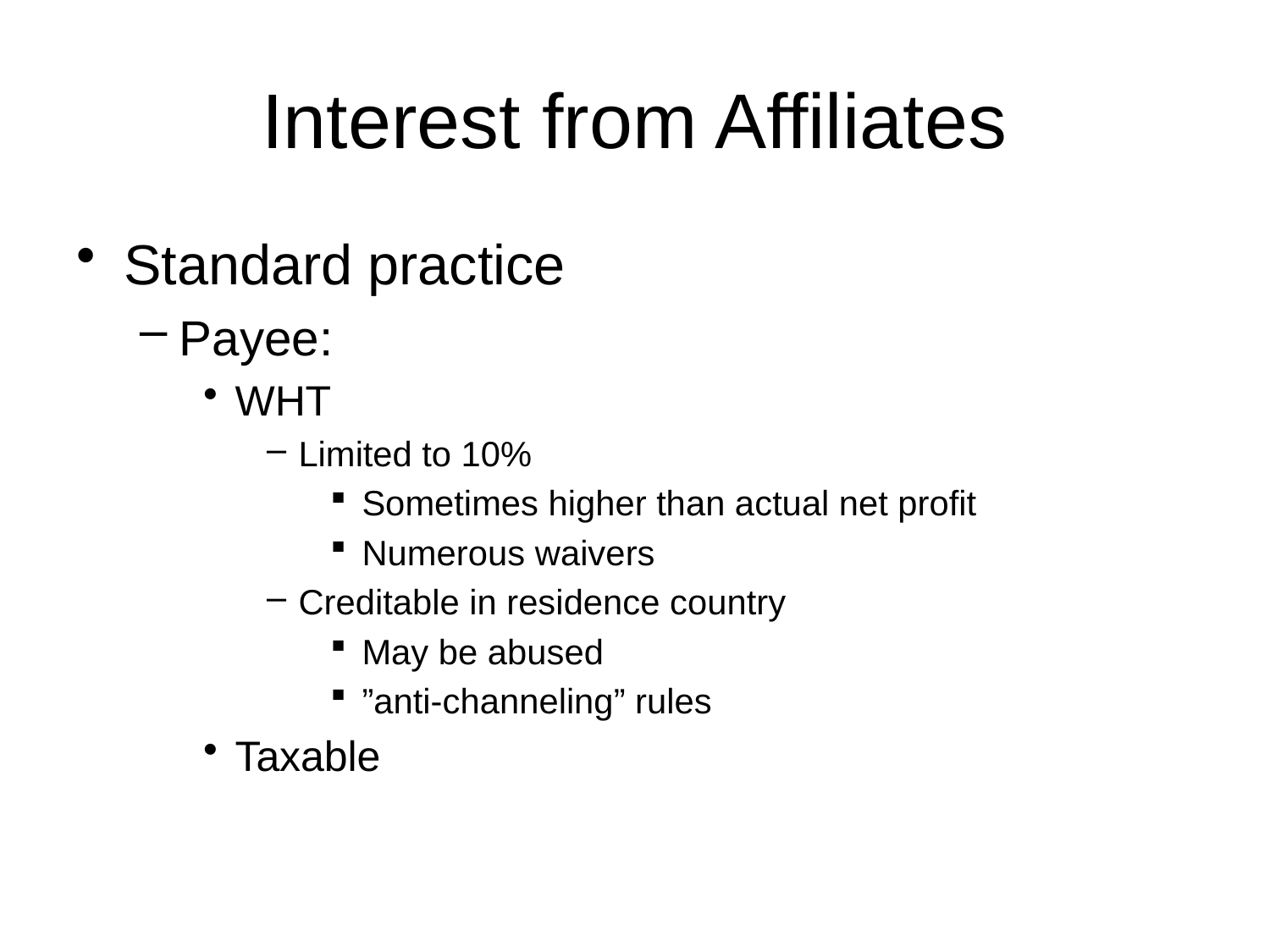

# Interest from Affiliates
Standard practice
Payee:
WHT
Limited to 10%
Sometimes higher than actual net profit
Numerous waivers
Creditable in residence country
May be abused
”anti-channeling” rules
Taxable